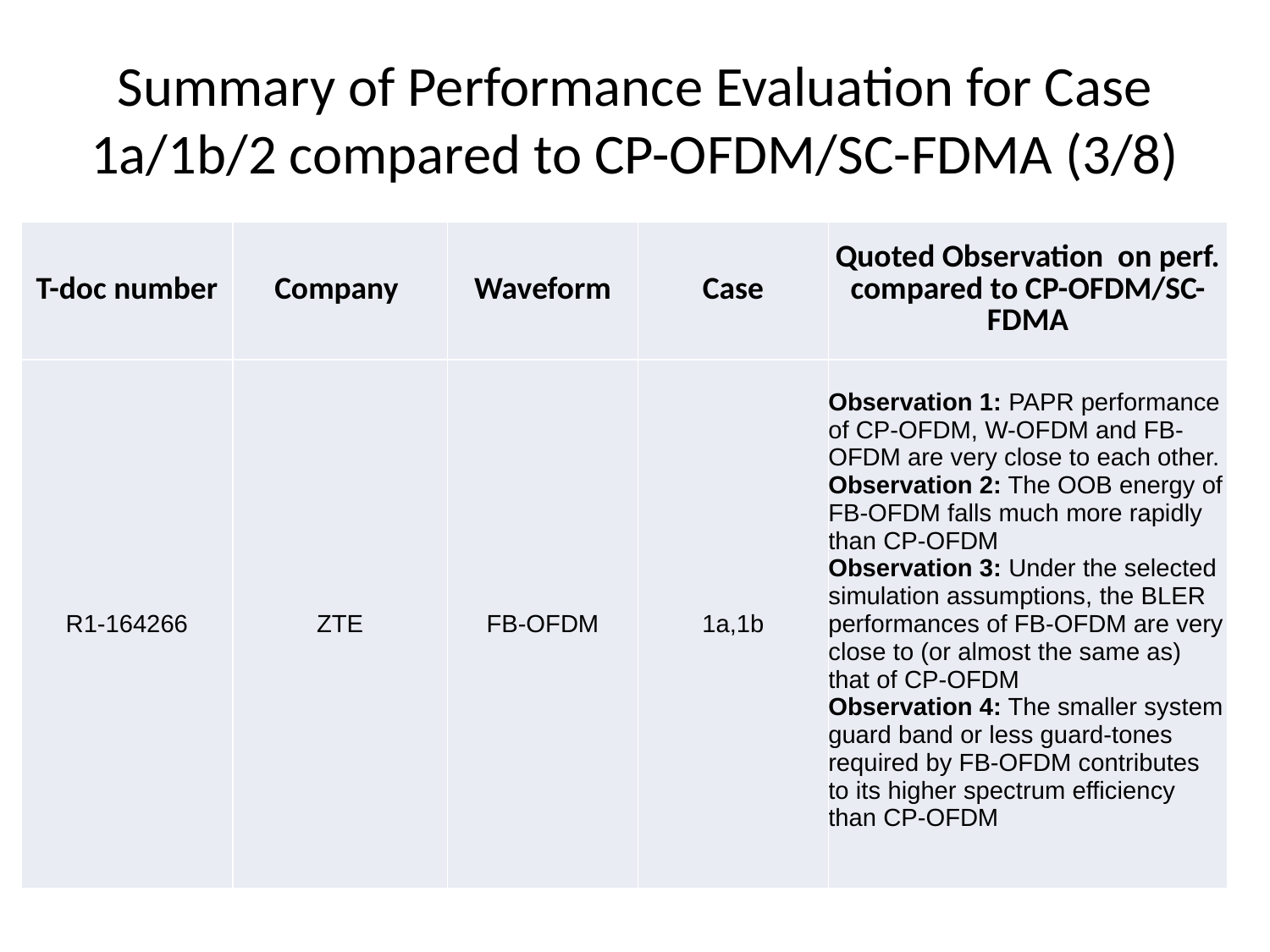

# Summary of Performance Evaluation for Case 1a/1b/2 compared to CP-OFDM/SC-FDMA (3/8)
| T-doc number | Company | Waveform | Case | Quoted Observation on perf. compared to CP-OFDM/SC-FDMA |
| --- | --- | --- | --- | --- |
| R1-164266 | ZTE | FB-OFDM | 1a,1b | Observation 1: PAPR performance of CP-OFDM, W-OFDM and FB-OFDM are very close to each other. Observation 2: The OOB energy of FB-OFDM falls much more rapidly than CP-OFDM Observation 3: Under the selected simulation assumptions, the BLER performances of FB-OFDM are very close to (or almost the same as) that of CP-OFDM Observation 4: The smaller system guard band or less guard-tones required by FB-OFDM contributes to its higher spectrum efficiency than CP-OFDM |